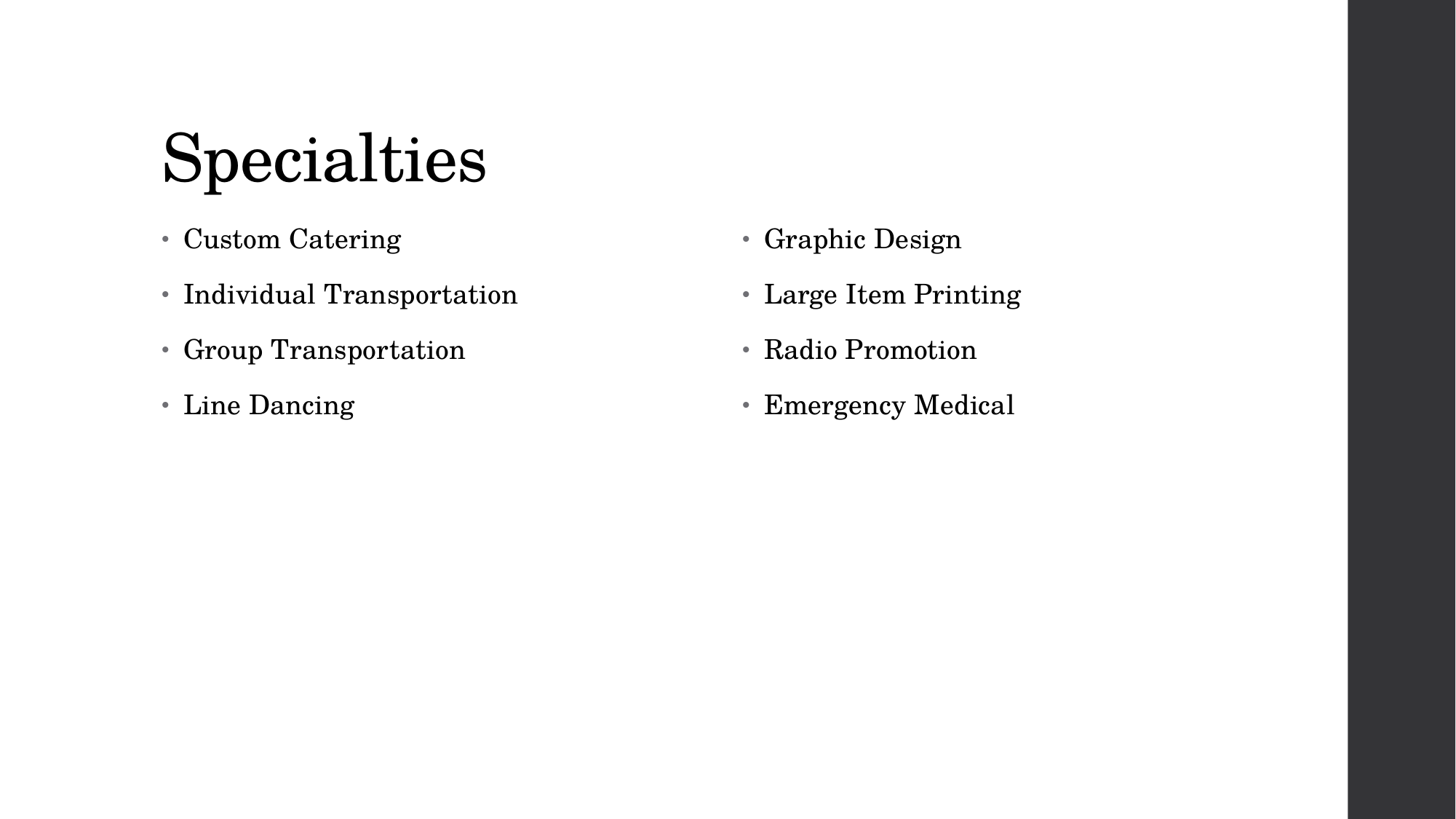

# Specialties
Custom Catering
Individual Transportation
Group Transportation
Line Dancing
Graphic Design
Large Item Printing
Radio Promotion
Emergency Medical